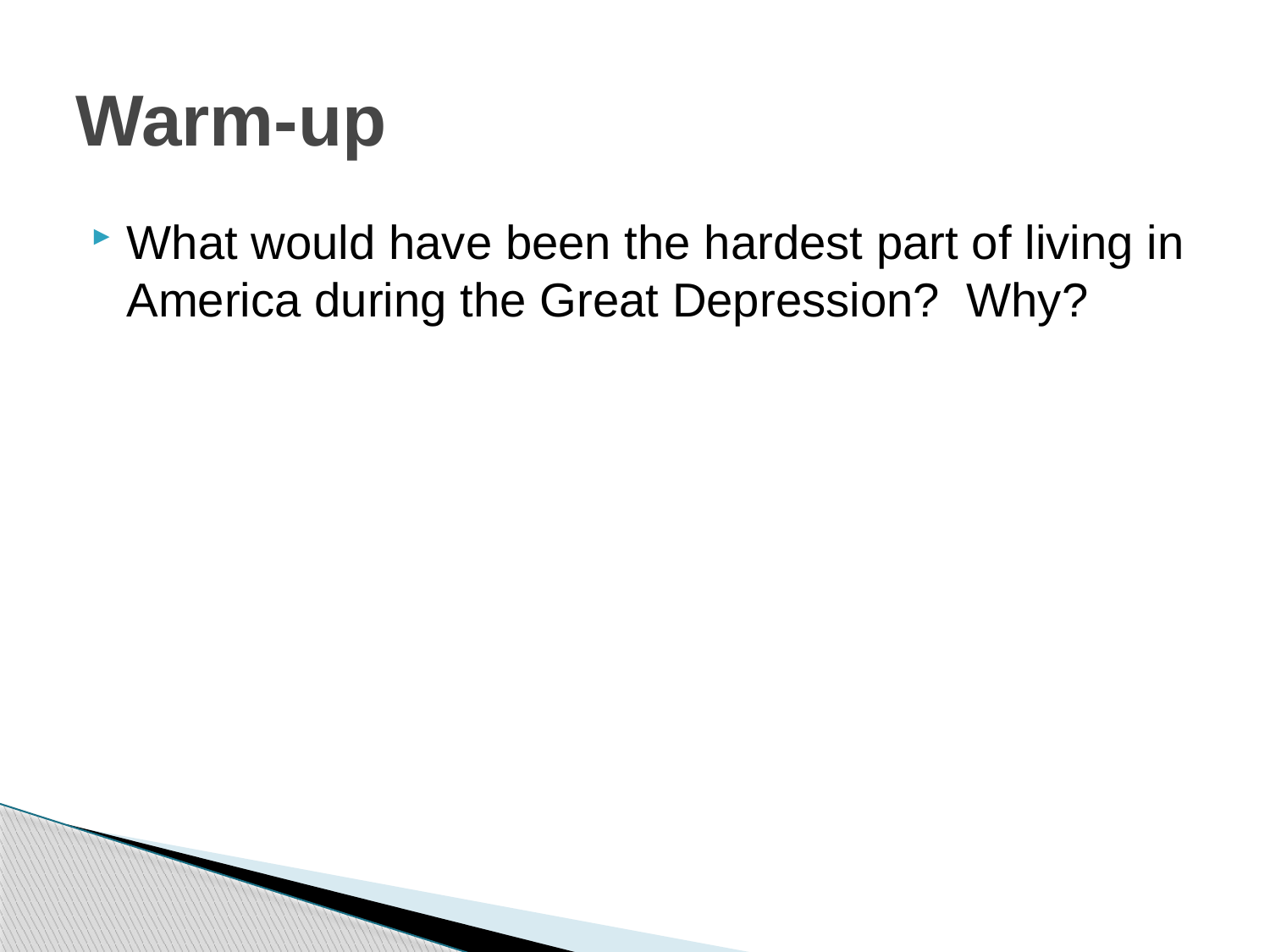

# Warm-up
What would have been the hardest part of living in America during the Great Depression?  Why?